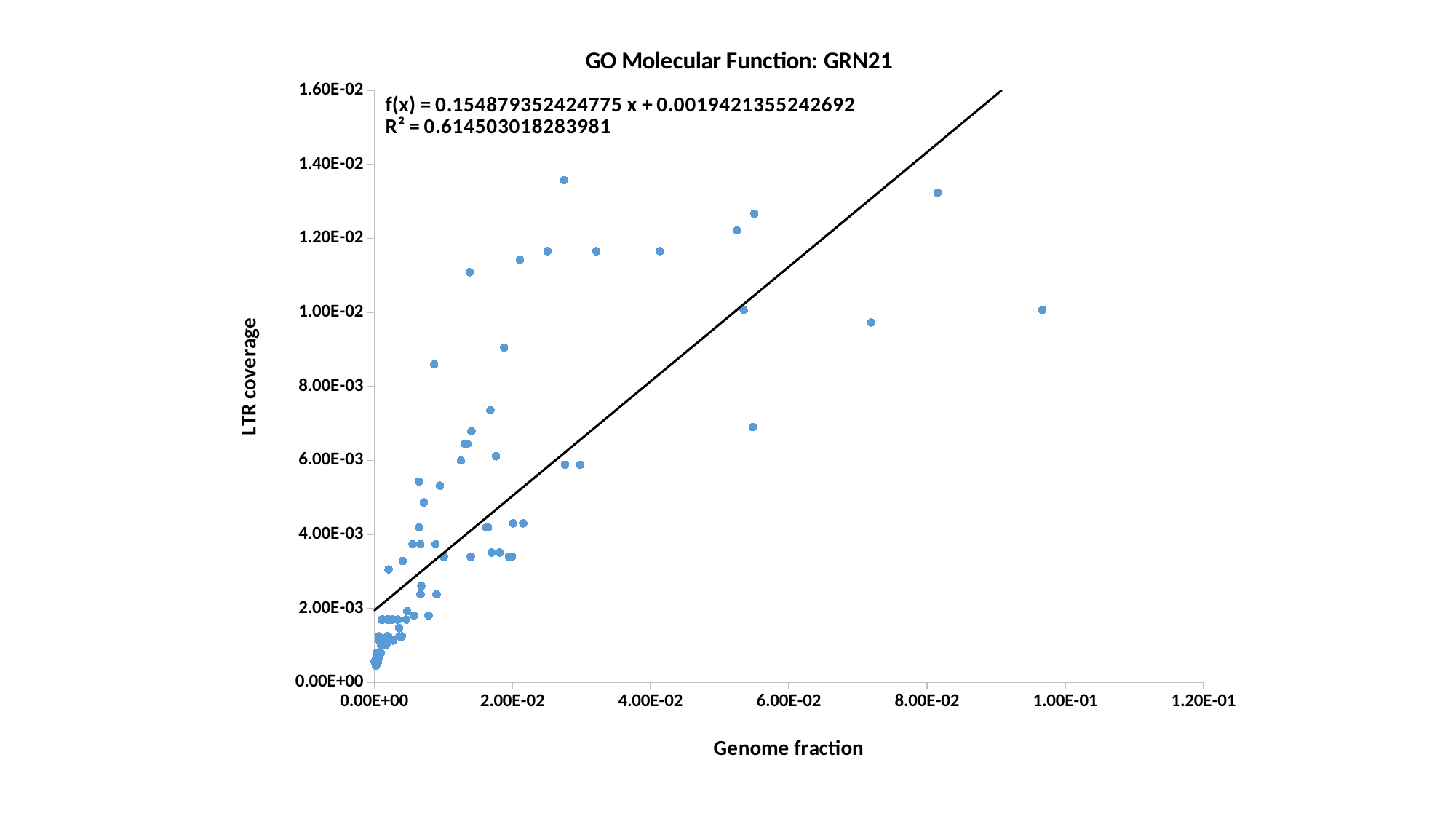

### Chart: GO Molecular Function: GRN21

| Category | LTR fraction |
|---|---|